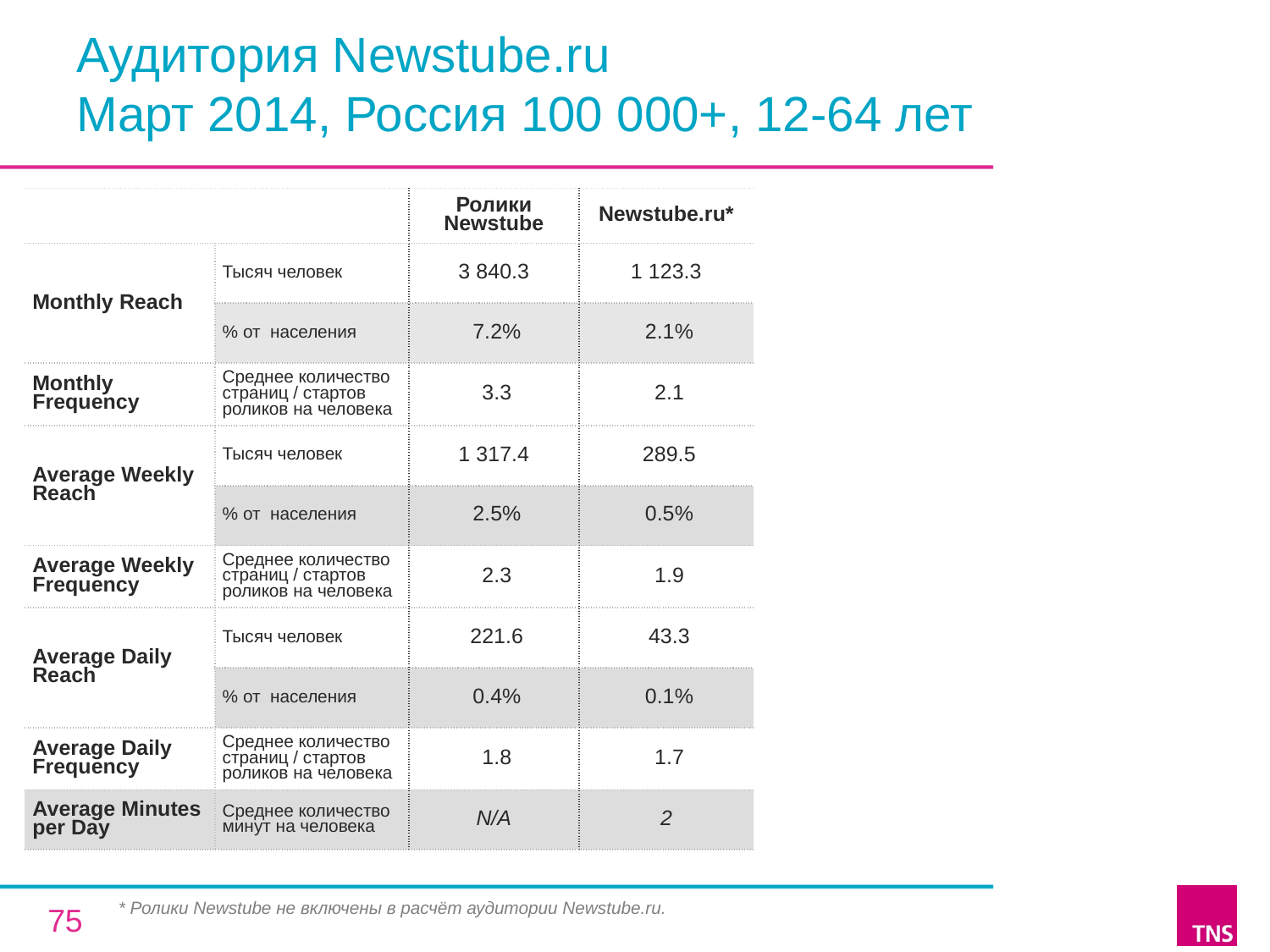

# Аудитория Newstube.ru Март 2014, Россия 100 000+, 12-64 лет
|  |  | Ролики Newstube | Newstube.ru\* |
| --- | --- | --- | --- |
| Monthly Reach | Тысяч человек | 3 840.3 | 1 123.3 |
|  | % от населения | 7.2% | 2.1% |
| Monthly Frequency | Среднее количество страниц / стартов роликов на человека | 3.3 | 2.1 |
| Average Weekly Reach | Тысяч человек | 1 317.4 | 289.5 |
|  | % от населения | 2.5% | 0.5% |
| Average Weekly Frequency | Среднее количество страниц / стартов роликов на человека | 2.3 | 1.9 |
| Average Daily Reach | Тысяч человек | 221.6 | 43.3 |
|  | % от населения | 0.4% | 0.1% |
| Average Daily Frequency | Среднее количество страниц / стартов роликов на человека | 1.8 | 1.7 |
| Average Minutes per Day | Среднее количество минут на человека | N/A | 2 |
* Ролики Newstube не включены в расчёт аудитории Newstube.ru.
75